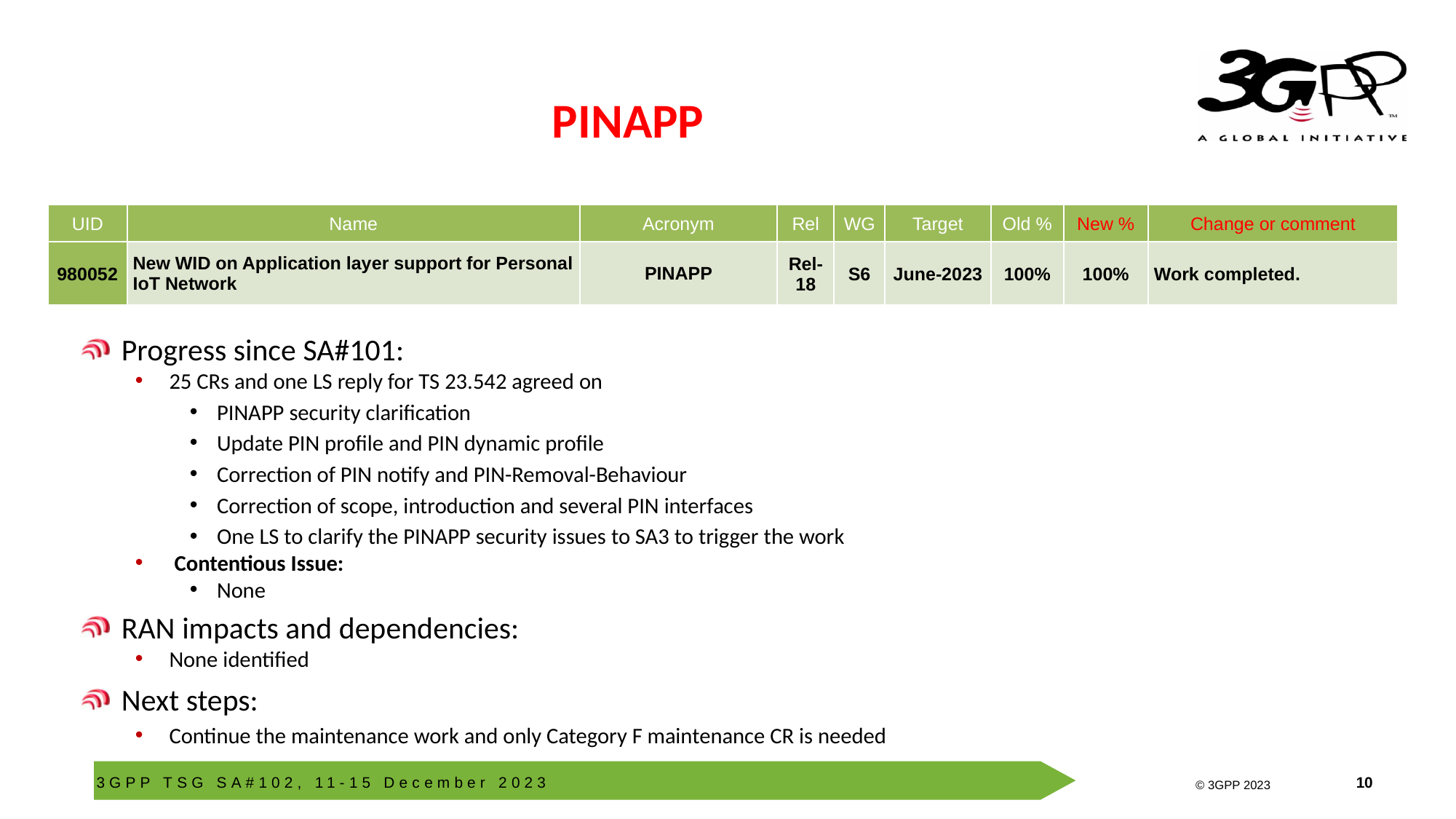

# PINAPP
| UID | Name | Acronym | Rel | WG | Target | Old % | New % | Change or comment |
| --- | --- | --- | --- | --- | --- | --- | --- | --- |
| 980052 | New WID on Application layer support for Personal IoT Network | PINAPP | Rel-18 | S6 | June-2023 | 100% | 100% | Work completed. |
Progress since SA#101:
25 CRs and one LS reply for TS 23.542 agreed on
PINAPP security clarification
Update PIN profile and PIN dynamic profile
Correction of PIN notify and PIN-Removal-Behaviour
Correction of scope, introduction and several PIN interfaces
One LS to clarify the PINAPP security issues to SA3 to trigger the work
 Contentious Issue:
None
RAN impacts and dependencies:
None identified
Next steps:
Continue the maintenance work and only Category F maintenance CR is needed